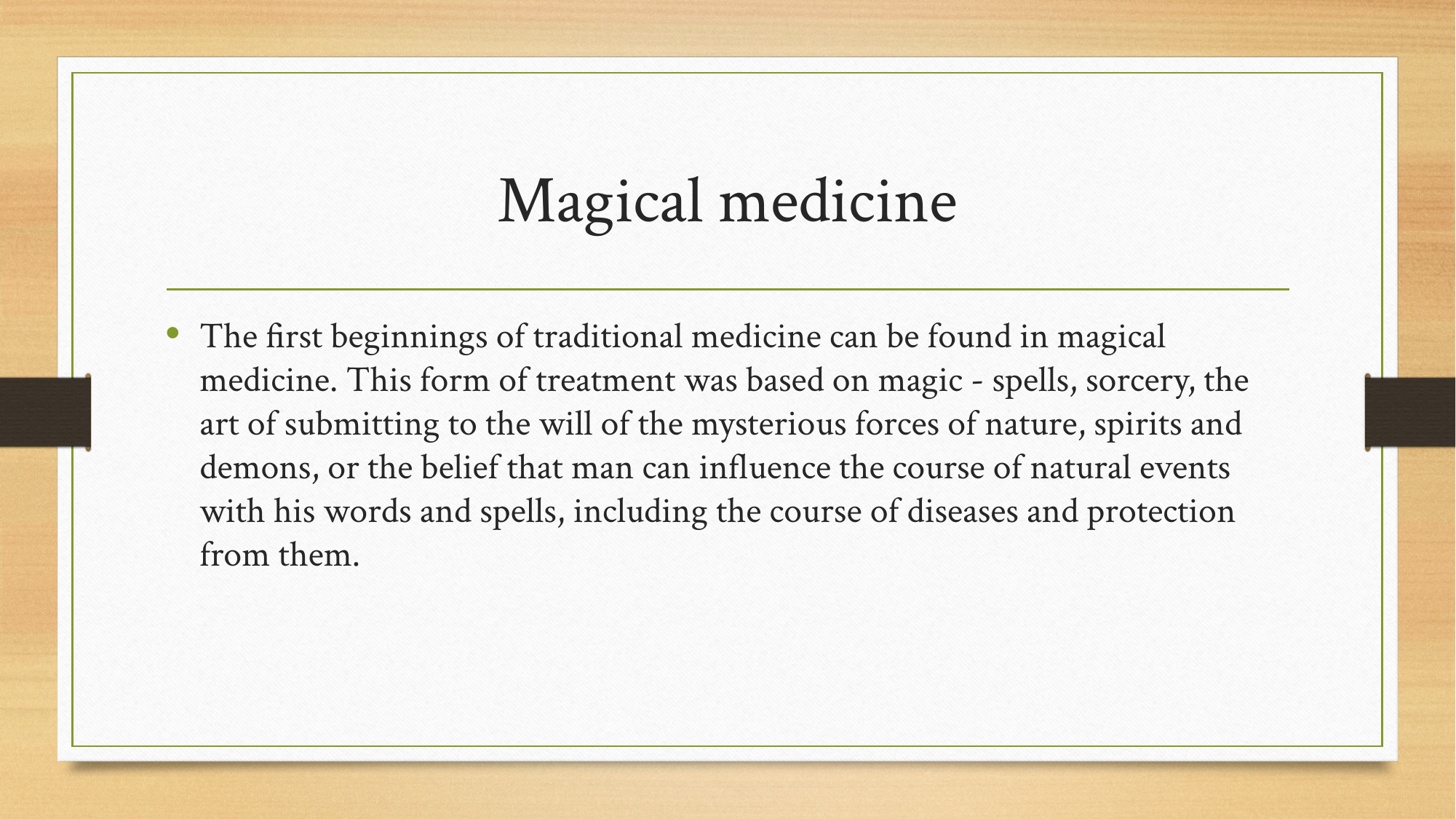

# Magical medicine
The first beginnings of traditional medicine can be found in magical medicine. This form of treatment was based on magic - spells, sorcery, the art of submitting to the will of the mysterious forces of nature, spirits and demons, or the belief that man can influence the course of natural events with his words and spells, including the course of diseases and protection from them.